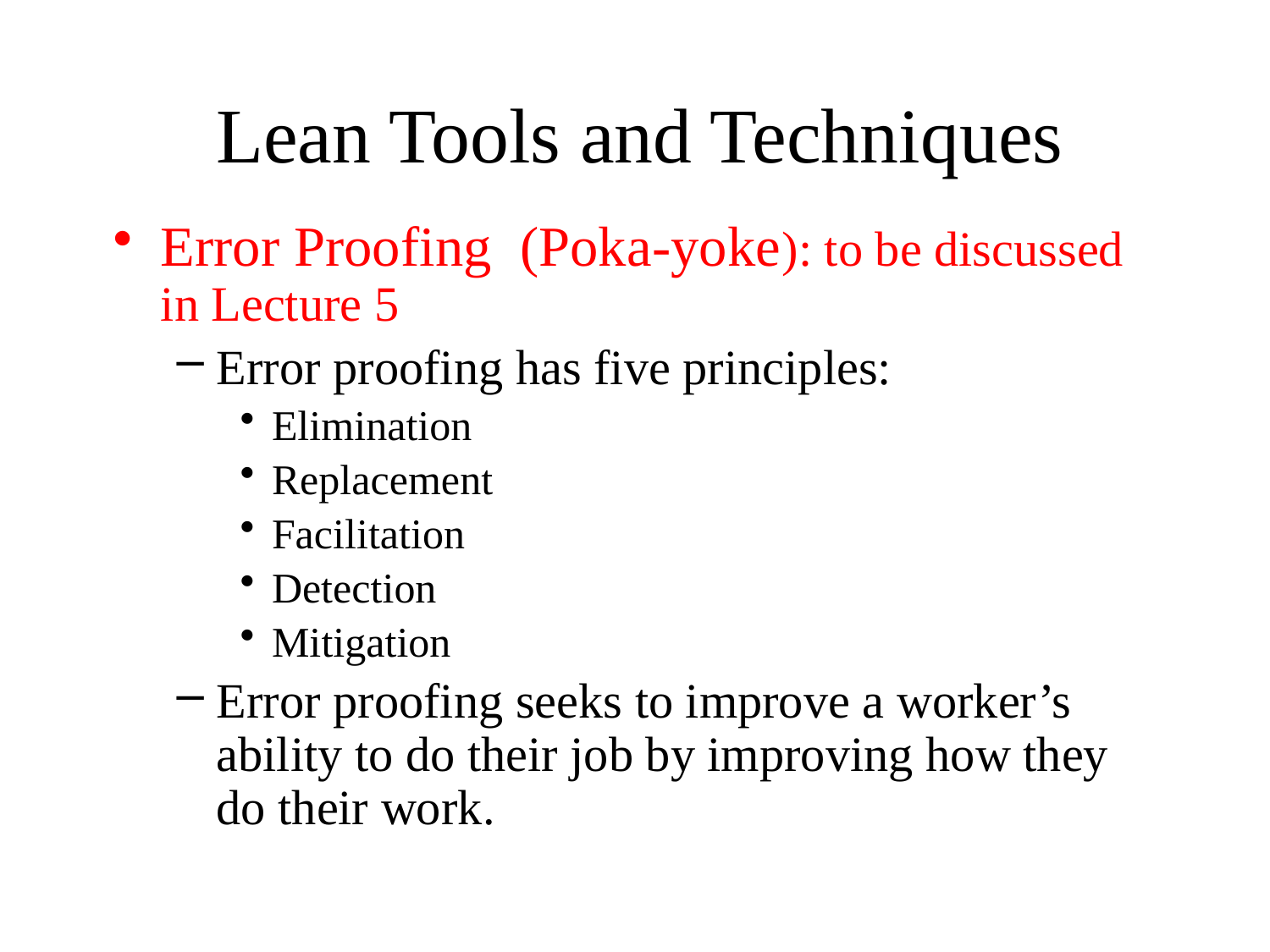

# Lean Tools and Techniques
Error Proofing  (Poka-yoke): to be discussed in Lecture 5
Error proofing has five principles:
Elimination
Replacement
Facilitation
Detection
Mitigation
Error proofing seeks to improve a worker’s ability to do their job by improving how they do their work.